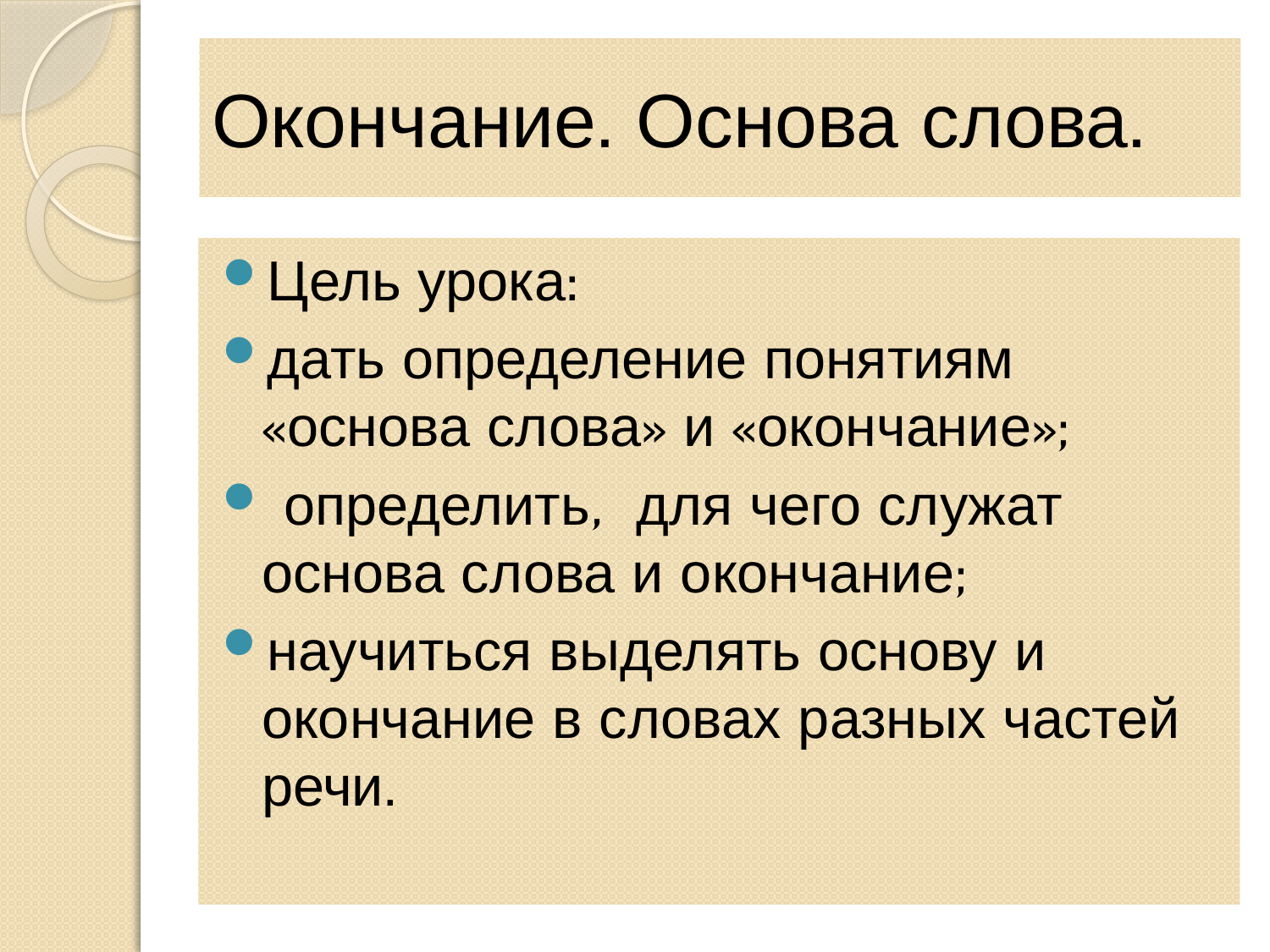

# Окончание. Основа слова.
Цель урока:
дать определение понятиям «основа слова» и «окончание»;
 определить,  для чего служат основа слова и окончание;
научиться выделять основу и окончание в словах разных частей речи.